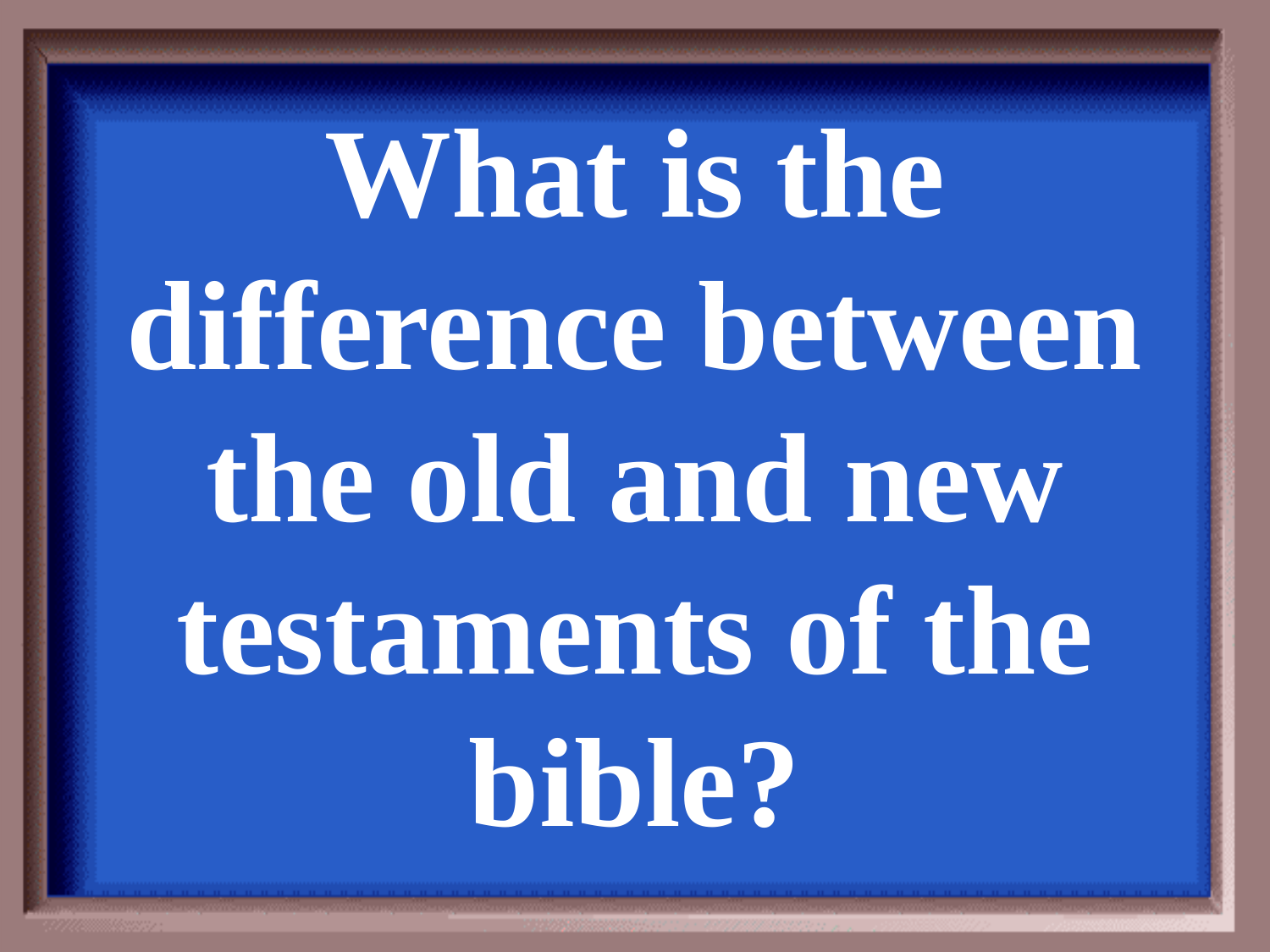

What is the difference between the old and new testaments of the bible?